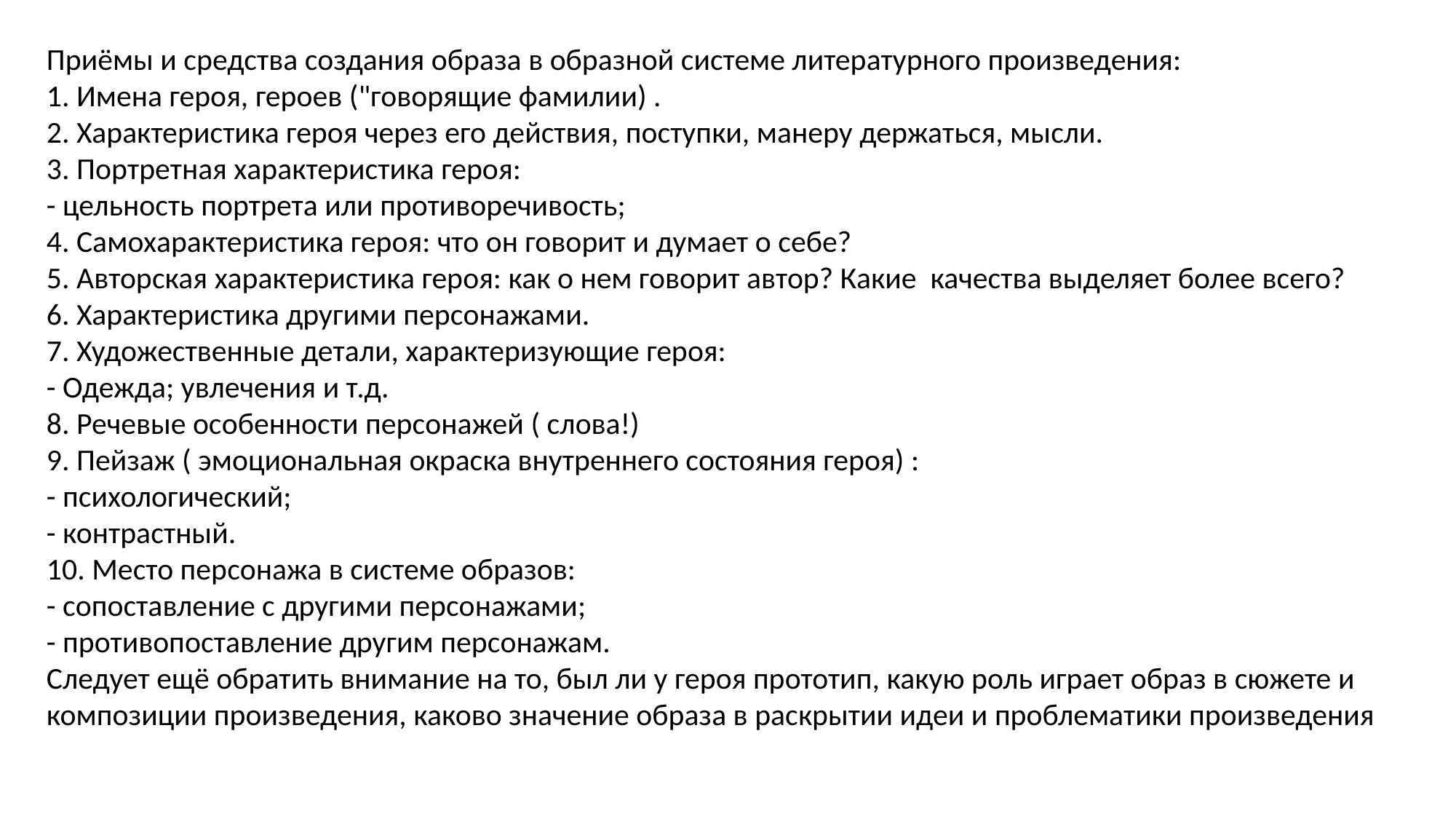

Приёмы и средства создания образа в образной системе литературного произведения:
1. Имена героя, героев ("говорящие фамилии) .
2. Характеристика героя через его действия, поступки, манеру держаться, мысли.
3. Портретная характеристика героя:
- цельность портрета или противоречивость;
4. Самохарактеристика героя: что он говорит и думает о себе?
5. Авторская характеристика героя: как о нем говорит автор? Какие  качества выделяет более всего?
6. Характеристика другими персонажами.
7. Художественные детали, характеризующие героя:
- Одежда; увлечения и т.д.
8. Речевые особенности персонажей ( слова!)
9. Пейзаж ( эмоциональная окраска внутреннего состояния героя) :
- психологический;
- контрастный.
10. Место персонажа в системе образов:
- сопоставление с другими персонажами;
- противопоставление другим персонажам.
Следует ещё обратить внимание на то, был ли у героя прототип, какую роль играет образ в сюжете и композиции произведения, каково значение образа в раскрытии идеи и проблематики произведения